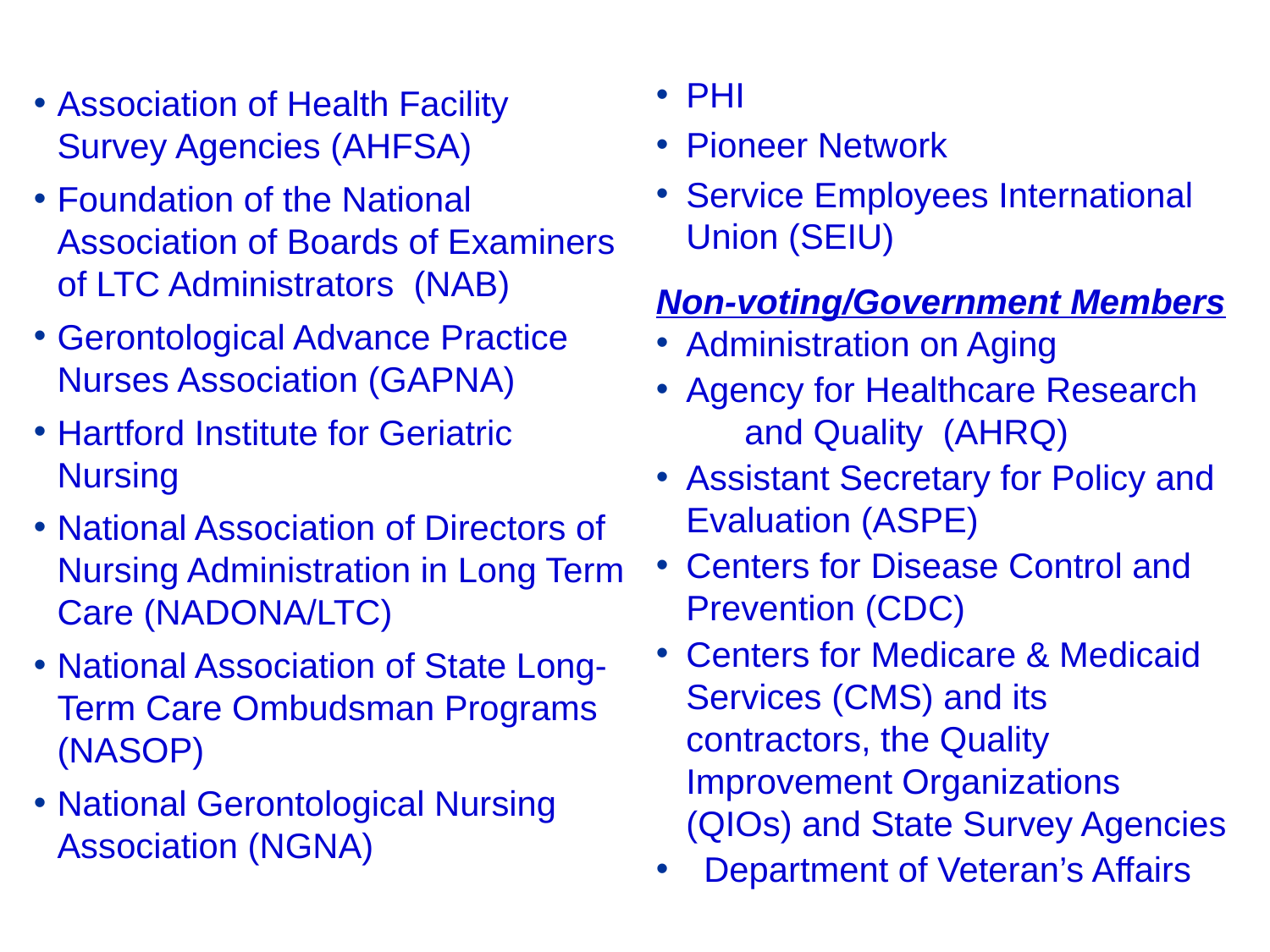

PHI
Pioneer Network
Service Employees International   Union (SEIU)

Non-voting/Government Members
Administration on Aging
Agency for Healthcare Research          and Quality  (AHRQ)
Assistant Secretary for Policy and Evaluation (ASPE)
Centers for Disease Control and Prevention (CDC)
Centers for Medicare & Medicaid Services (CMS) and its contractors, the Quality Improvement Organizations (QIOs) and State Survey Agencies
Department of Veteran’s Affairs

Association of Health Facility Survey Agencies (AHFSA)
Foundation of the National Association of Boards of Examiners of LTC Administrators  (NAB)
Gerontological Advance Practice Nurses Association (GAPNA)
Hartford Institute for Geriatric Nursing
National Association of Directors of Nursing Administration in Long Term Care (NADONA/LTC)
National Association of State Long-Term Care Ombudsman Programs (NASOP)
National Gerontological Nursing Association (NGNA)